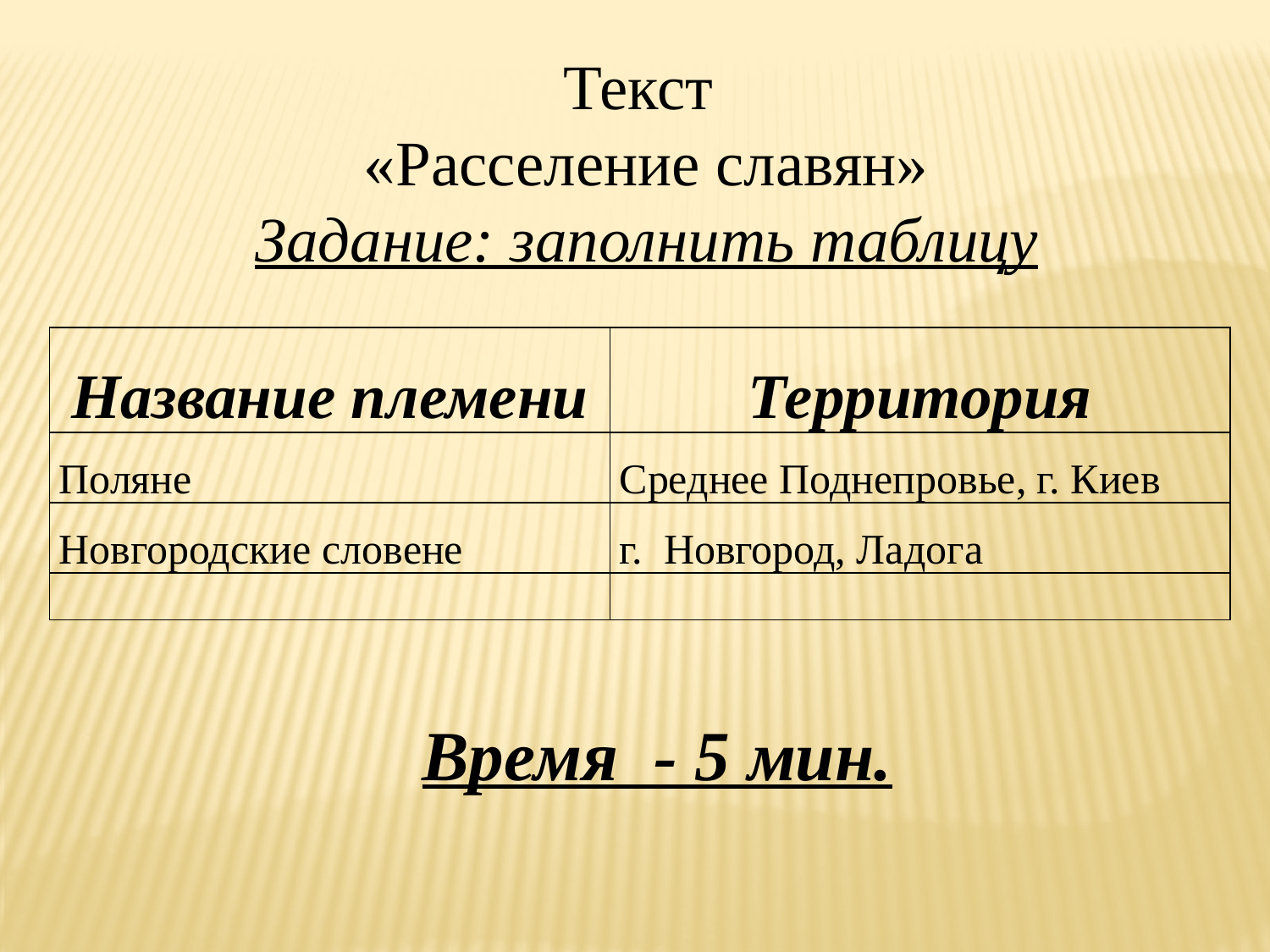

Текст
«Расселение славян»
Задание: заполнить таблицу
| Название племени | Территория |
| --- | --- |
| Поляне | Среднее Поднепровье, г. Киев |
| Новгородские словене | г. Новгород, Ладога |
|  |  |
Время  - 5 мин.